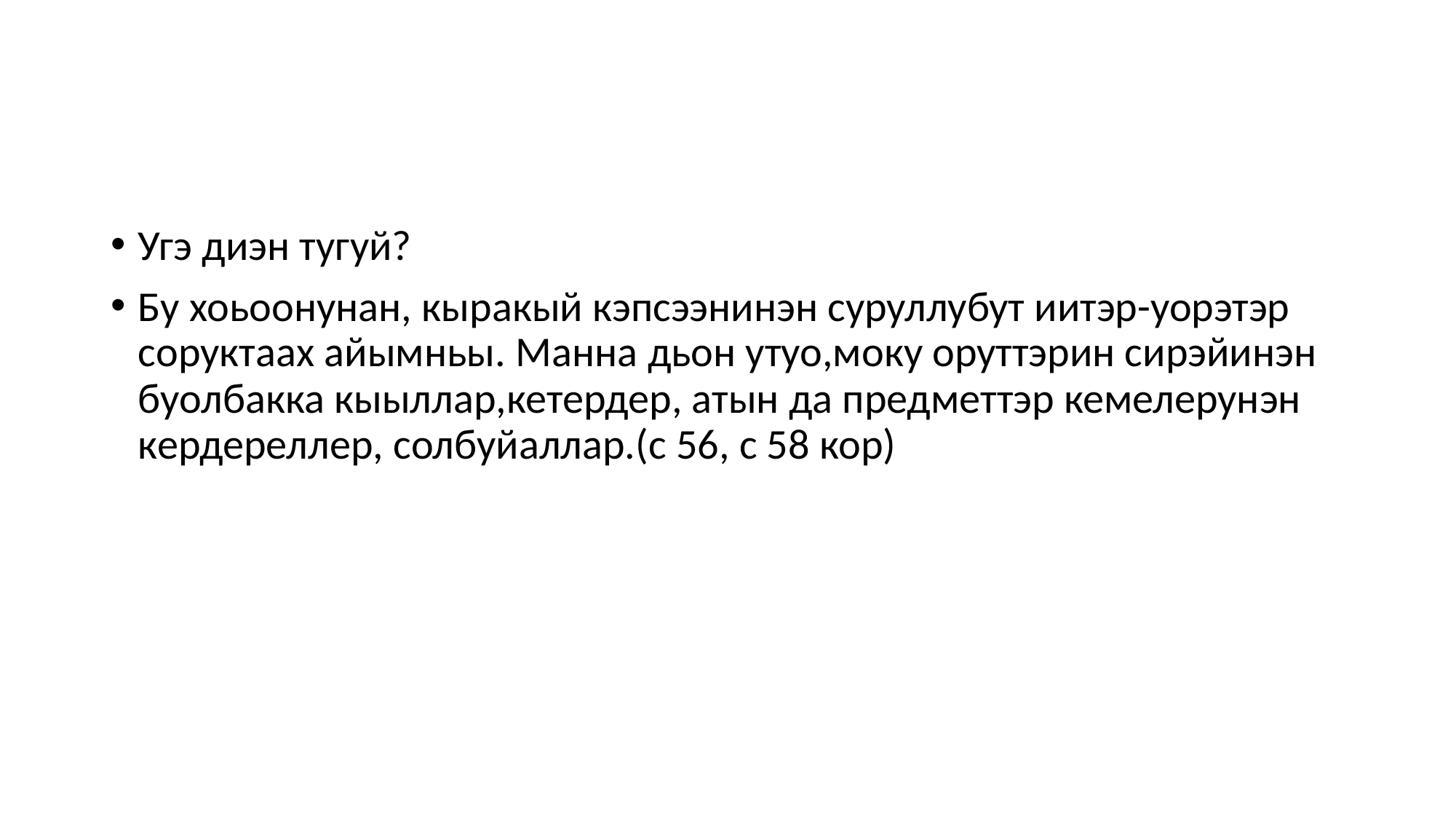

#
Угэ диэн тугуй?
Бу хоьоонунан, кыракый кэпсээнинэн суруллубут иитэр-уорэтэр соруктаах айымньы. Манна дьон утуо,моку оруттэрин сирэйинэн буолбакка кыыллар,кетердер, атын да предметтэр кемелерунэн кердереллер, солбуйаллар.(с 56, с 58 кор)